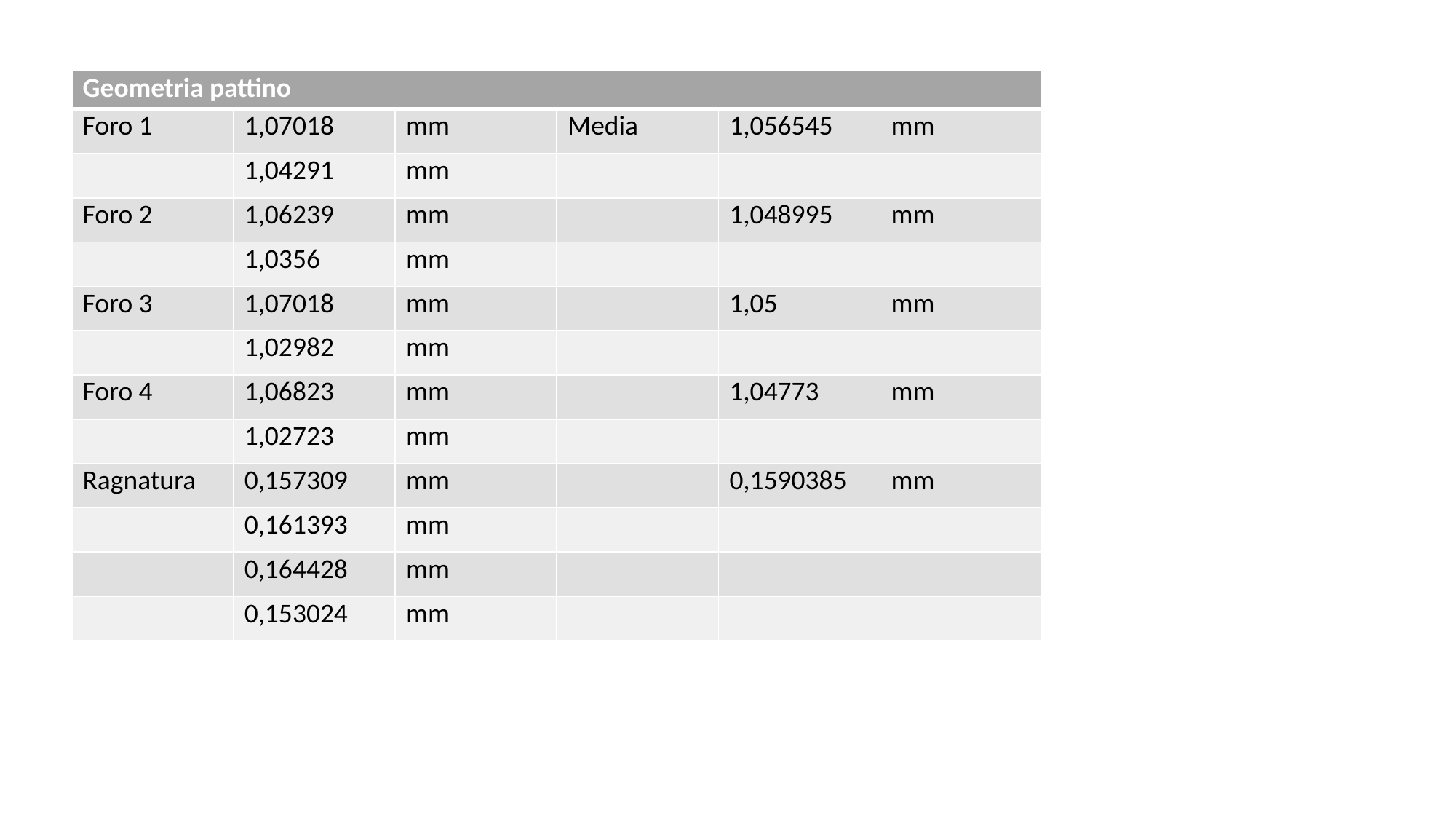

| Geometria pattino |  |  |  |  |  |
| --- | --- | --- | --- | --- | --- |
| Foro 1 | 1,07018 | mm | Media | 1,056545 | mm |
|  | 1,04291 | mm |  |  |  |
| Foro 2 | 1,06239 | mm |  | 1,048995 | mm |
|  | 1,0356 | mm |  |  |  |
| Foro 3 | 1,07018 | mm |  | 1,05 | mm |
|  | 1,02982 | mm |  |  |  |
| Foro 4 | 1,06823 | mm |  | 1,04773 | mm |
|  | 1,02723 | mm |  |  |  |
| Ragnatura | 0,157309 | mm |  | 0,1590385 | mm |
|  | 0,161393 | mm |  |  |  |
|  | 0,164428 | mm |  |  |  |
|  | 0,153024 | mm |  |  |  |